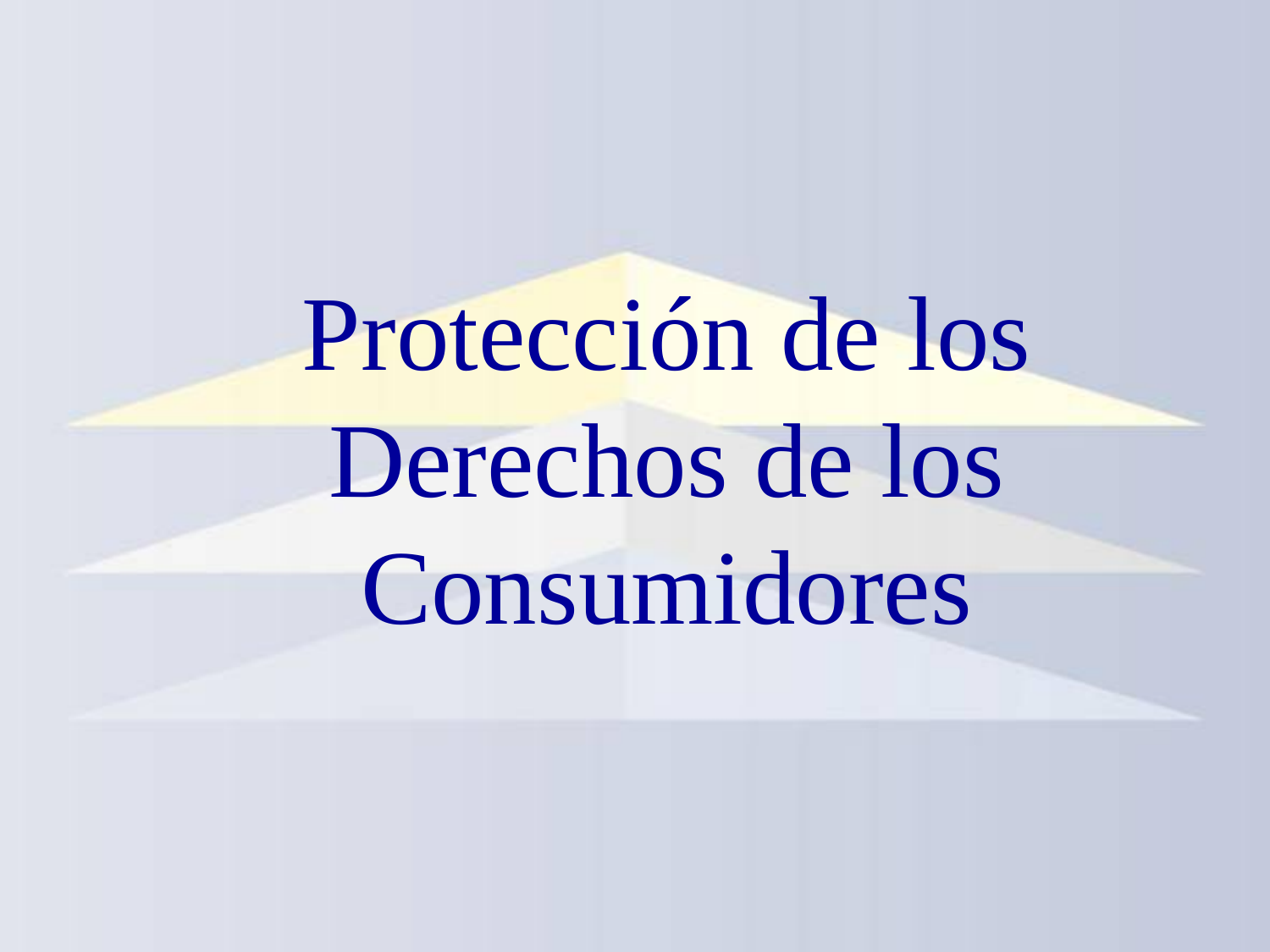

# Protección de los Derechos de los Consumidores